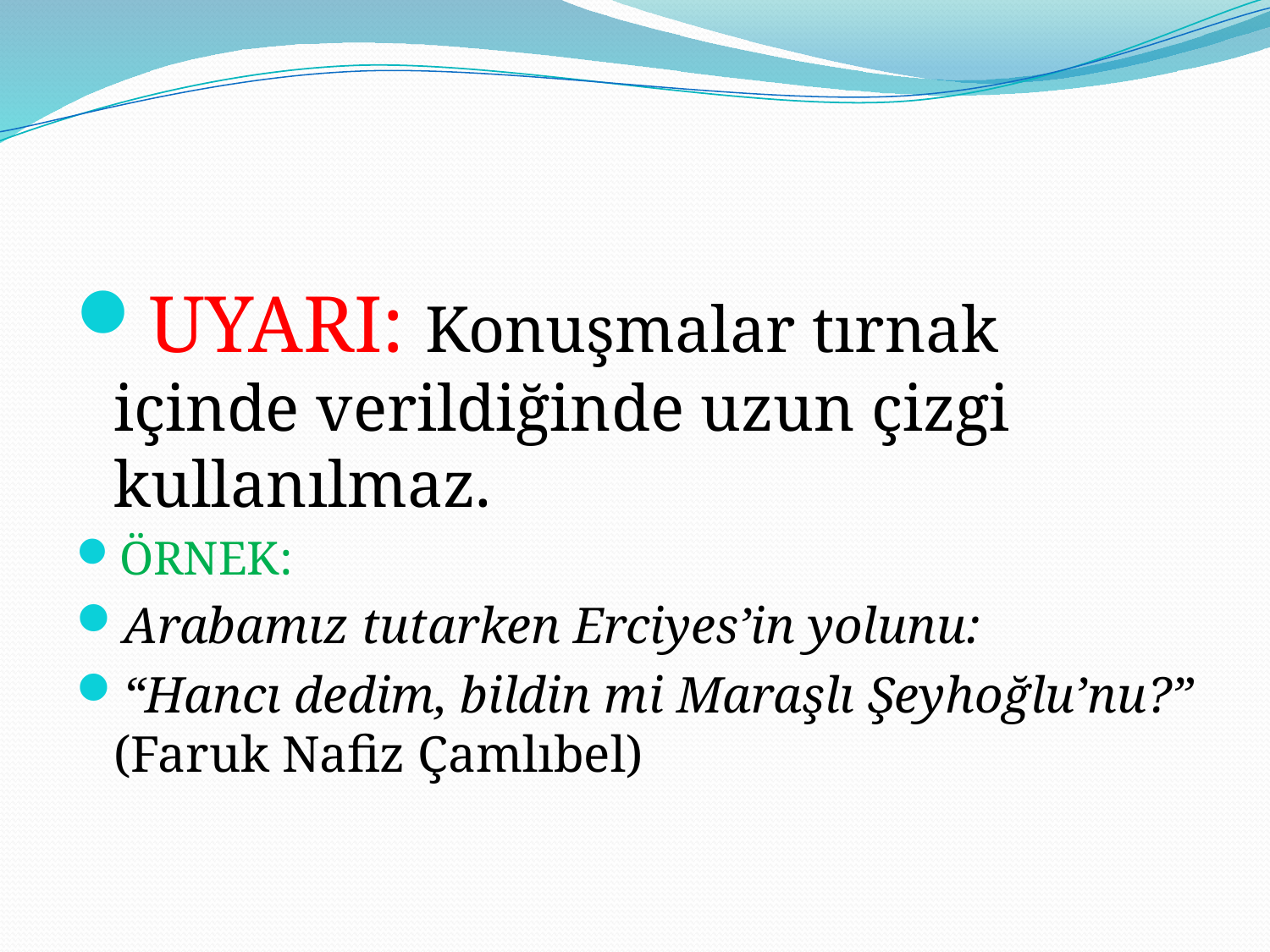

#
UYARI: Konuşmalar tırnak içinde verildiğinde uzun çizgi kullanılmaz.
ÖRNEK:
Arabamız tutarken Erciyes’in yolunu:
“Hancı dedim, bildin mi Maraşlı Şeyhoğlu’nu?” (Faruk Nafiz Çamlıbel)